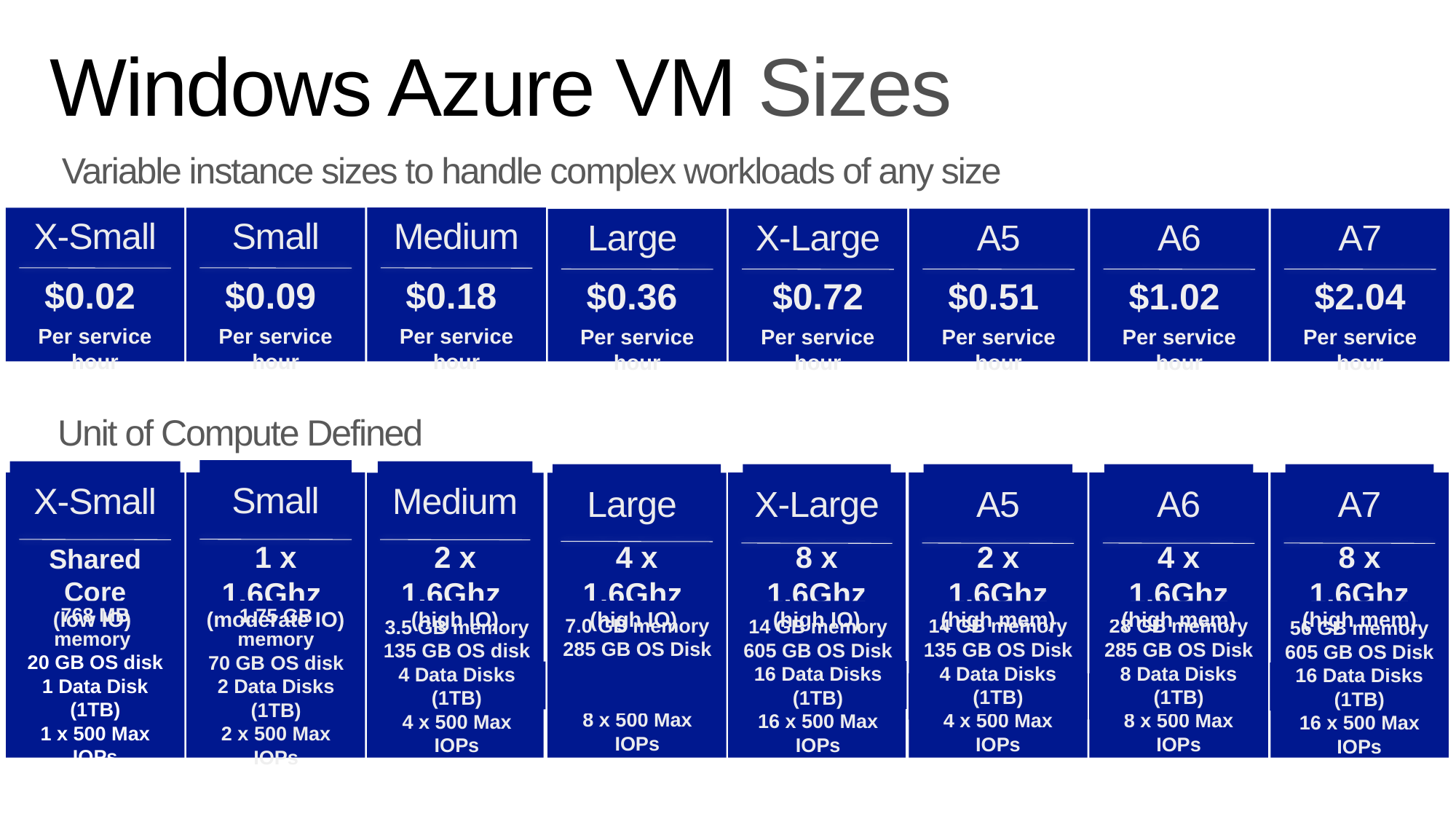

# Windows Azure VM Sizes
Variable instance sizes to handle complex workloads of any size
X-Small

$0.02
Per service hour
Small

$0.09
Per service hour
Medium

$0.18
Per service hour
Large

$0.36
Per service hour
X-Large

$0.72
Per service hour
A5

$0.51
Per service hour
A6

$1.02
Per service hour
A7

$2.04
Per service hour
Unit of Compute Defined
Small

1 x 1.6Ghz
(moderate IO)
1.75 GB memory
70 GB OS disk
2 Data Disks (1TB)
2 x 500 Max IOPs
X-Small

Shared Core
(low IO)
768 MB memory
20 GB OS disk
1 Data Disk (1TB)
1 x 500 Max IOPs
Medium

2 x 1.6Ghz
(high IO)
3.5 GB memory
135 GB OS disk
4 Data Disks (1TB)
4 x 500 Max IOPs
X-Large

8 x 1.6Ghz
(high IO)
14 GB memory
605 GB OS Disk
16 Data Disks (1TB)
16 x 500 Max IOPs
A5

2 x 1.6Ghz
(high mem)
14 GB memory
135 GB OS Disk
4 Data Disks (1TB)
4 x 500 Max IOPs

A6

4 x 1.6Ghz
(high mem)
28 GB memory
285 GB OS Disk
8 Data Disks (1TB)
8 x 500 Max IOPs

A7

8 x 1.6Ghz
(high mem)
56 GB memory
605 GB OS Disk
16 Data Disks (1TB)
16 x 500 Max IOPs
Large

4 x 1.6Ghz
(high IO)

7.0 GB memory
285 GB OS Disk
8 Data Disks (1TB)
8 x 500 Max IOPs